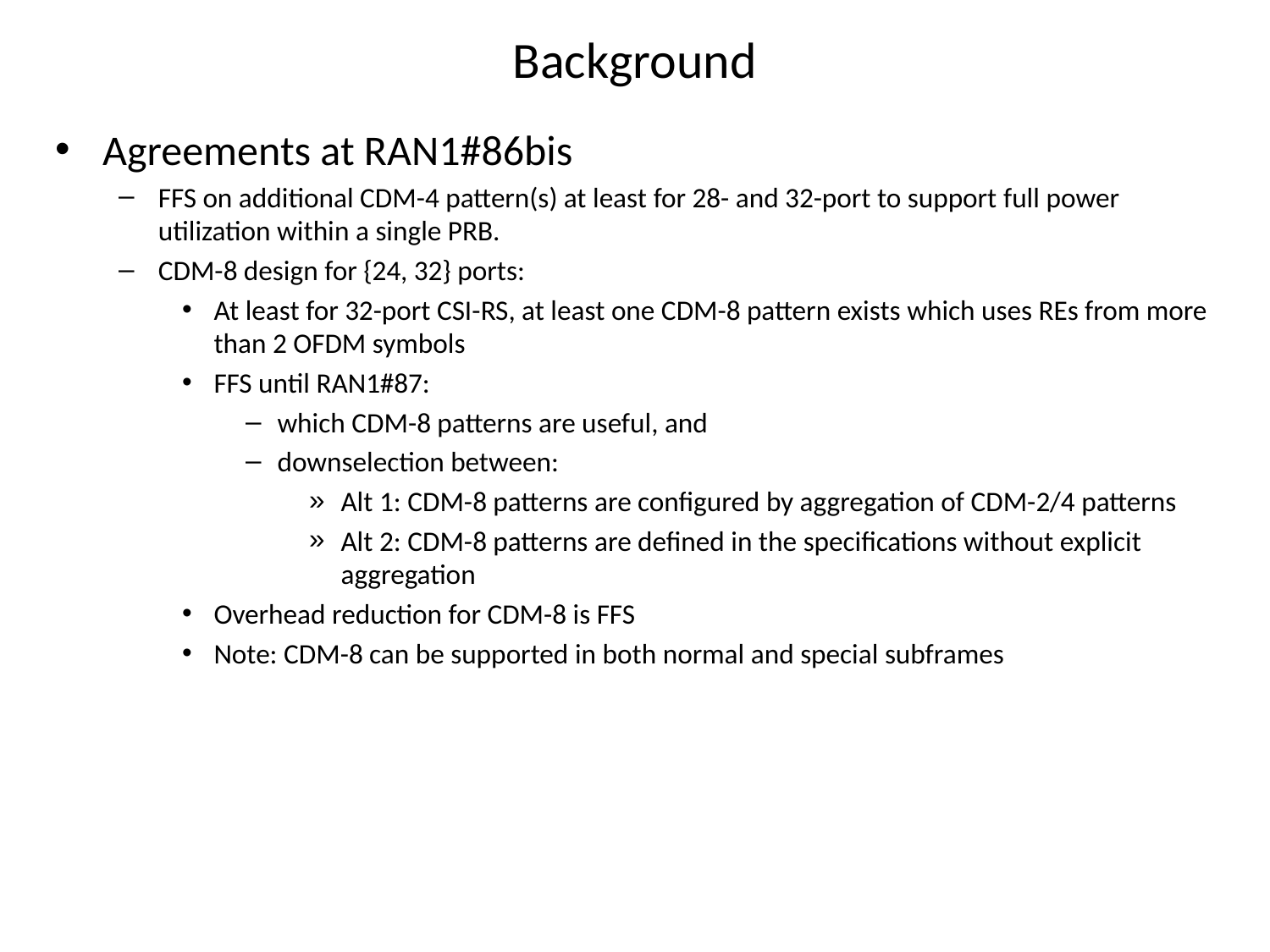

# Background
Agreements at RAN1#86bis
FFS on additional CDM-4 pattern(s) at least for 28- and 32-port to support full power utilization within a single PRB.
CDM-8 design for {24, 32} ports:
At least for 32-port CSI-RS, at least one CDM-8 pattern exists which uses REs from more than 2 OFDM symbols
FFS until RAN1#87:
which CDM-8 patterns are useful, and
downselection between:
Alt 1: CDM-8 patterns are configured by aggregation of CDM-2/4 patterns
Alt 2: CDM-8 patterns are defined in the specifications without explicit aggregation
Overhead reduction for CDM-8 is FFS
Note: CDM-8 can be supported in both normal and special subframes